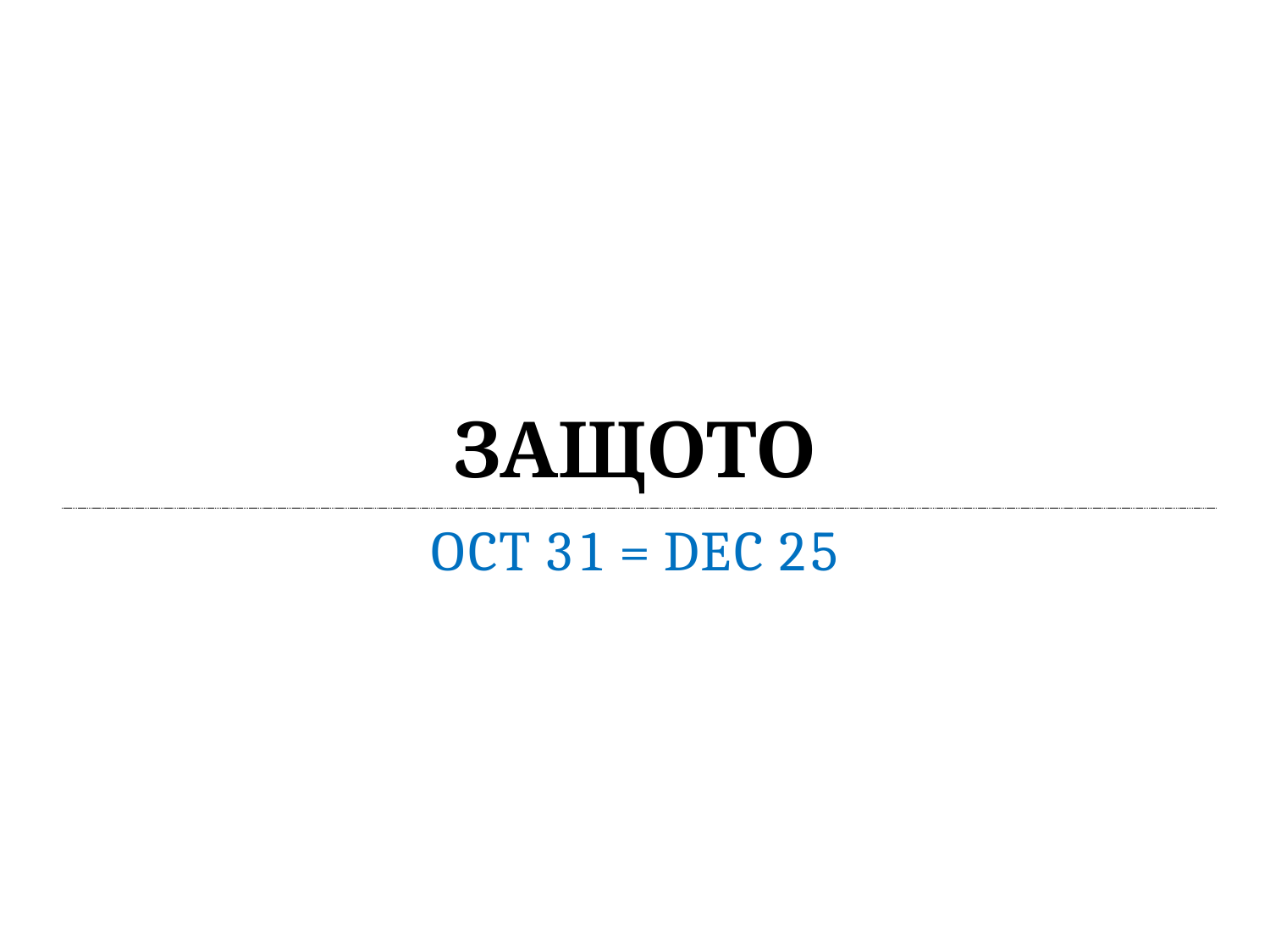

# Защото
OCT 31 = DEC 25